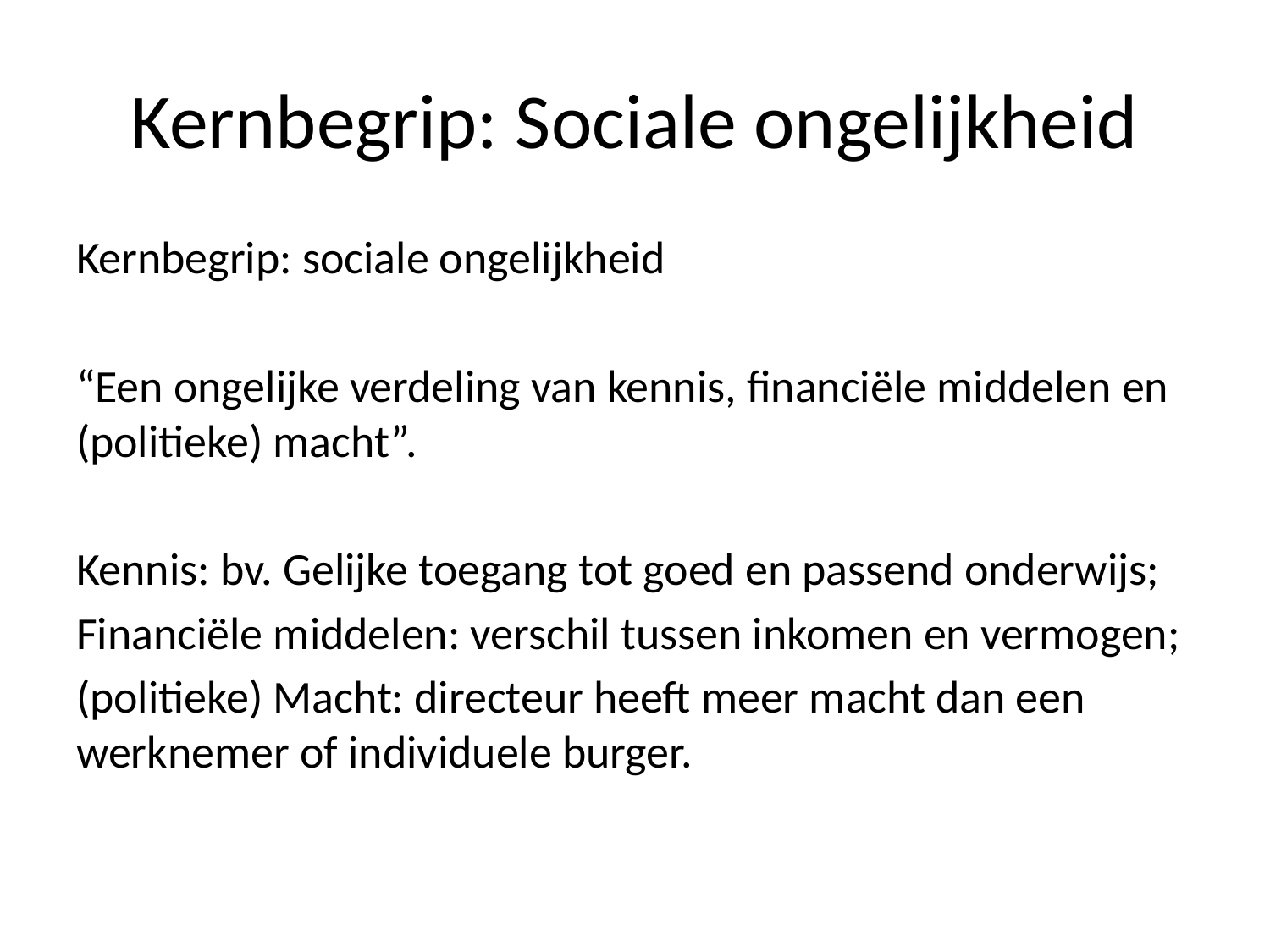

# Kernbegrip: Sociale ongelijkheid
Kernbegrip: sociale ongelijkheid

“Een ongelijke verdeling van kennis, financiële middelen en (politieke) macht”.

Kennis: bv. Gelijke toegang tot goed en passend onderwijs;
Financiële middelen: verschil tussen inkomen en vermogen;
(politieke) Macht: directeur heeft meer macht dan een werknemer of individuele burger.